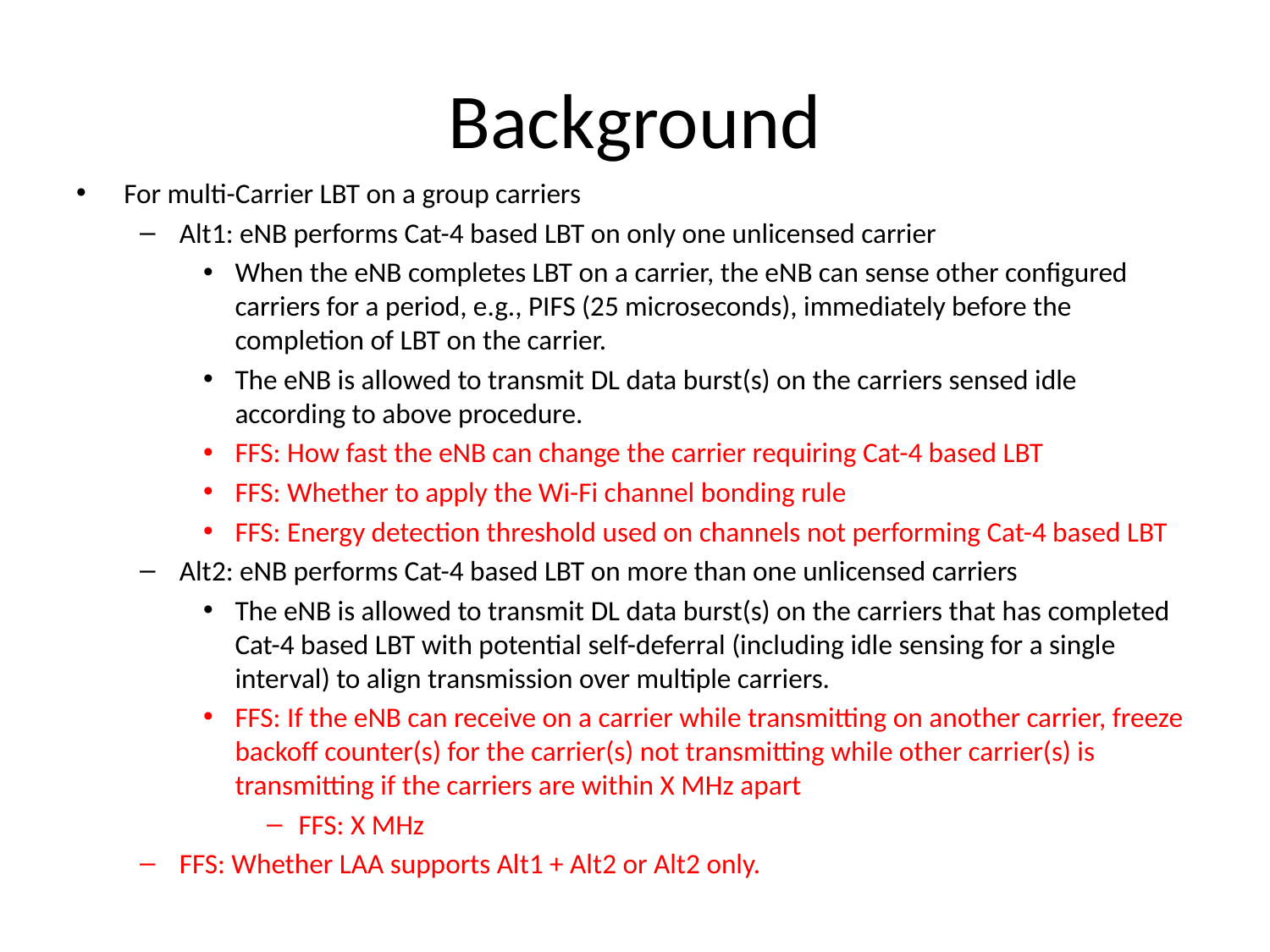

# Background
For multi-Carrier LBT on a group carriers
Alt1: eNB performs Cat-4 based LBT on only one unlicensed carrier
When the eNB completes LBT on a carrier, the eNB can sense other configured carriers for a period, e.g., PIFS (25 microseconds), immediately before the completion of LBT on the carrier.
The eNB is allowed to transmit DL data burst(s) on the carriers sensed idle according to above procedure.
FFS: How fast the eNB can change the carrier requiring Cat-4 based LBT
FFS: Whether to apply the Wi-Fi channel bonding rule
FFS: Energy detection threshold used on channels not performing Cat-4 based LBT
Alt2: eNB performs Cat-4 based LBT on more than one unlicensed carriers
The eNB is allowed to transmit DL data burst(s) on the carriers that has completed Cat-4 based LBT with potential self-deferral (including idle sensing for a single interval) to align transmission over multiple carriers.
FFS: If the eNB can receive on a carrier while transmitting on another carrier, freeze backoff counter(s) for the carrier(s) not transmitting while other carrier(s) is transmitting if the carriers are within X MHz apart
FFS: X MHz
FFS: Whether LAA supports Alt1 + Alt2 or Alt2 only.